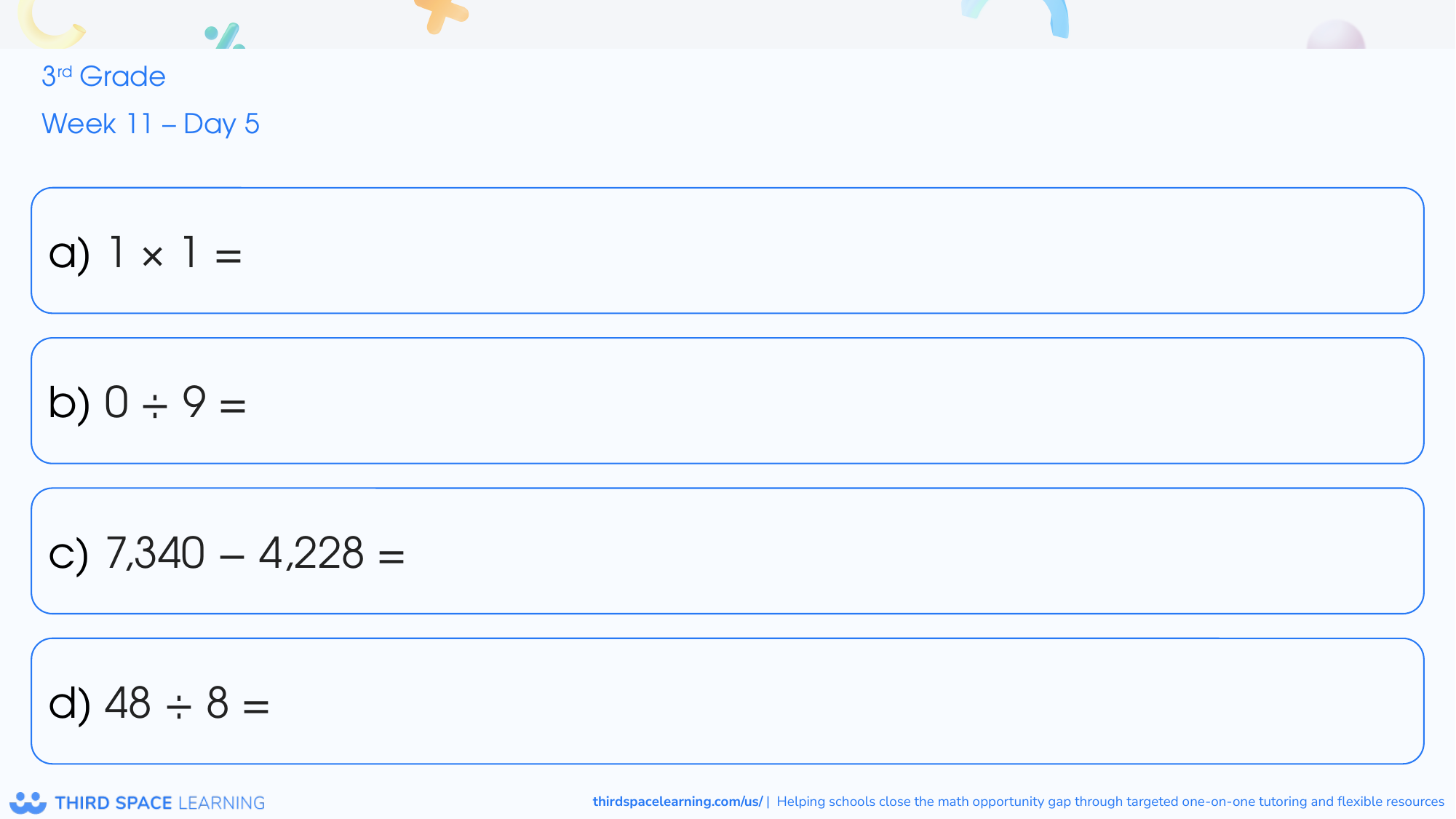

3rd Grade
Week 11 – Day 5
1 × 1 =
0 ÷ 9 =
7,340 − 4,228 =
48 ÷ 8 =